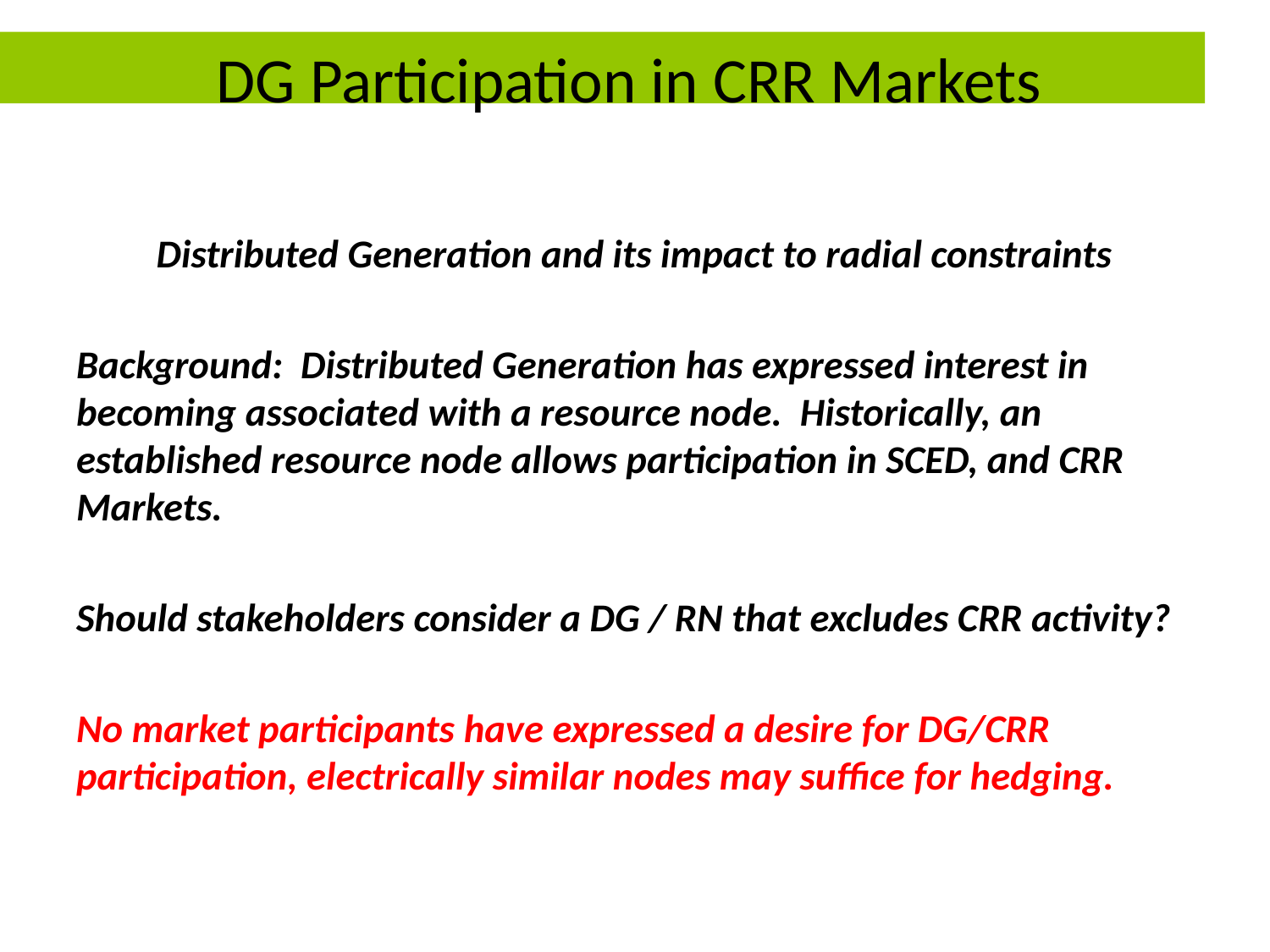

# DG Participation in CRR Markets
Distributed Generation and its impact to radial constraints

Background:  Distributed Generation has expressed interest in becoming associated with a resource node.  Historically, an established resource node allows participation in SCED, and CRR Markets.

Should stakeholders consider a DG / RN that excludes CRR activity?

No market participants have expressed a desire for DG/CRR participation, electrically similar nodes may suffice for hedging.